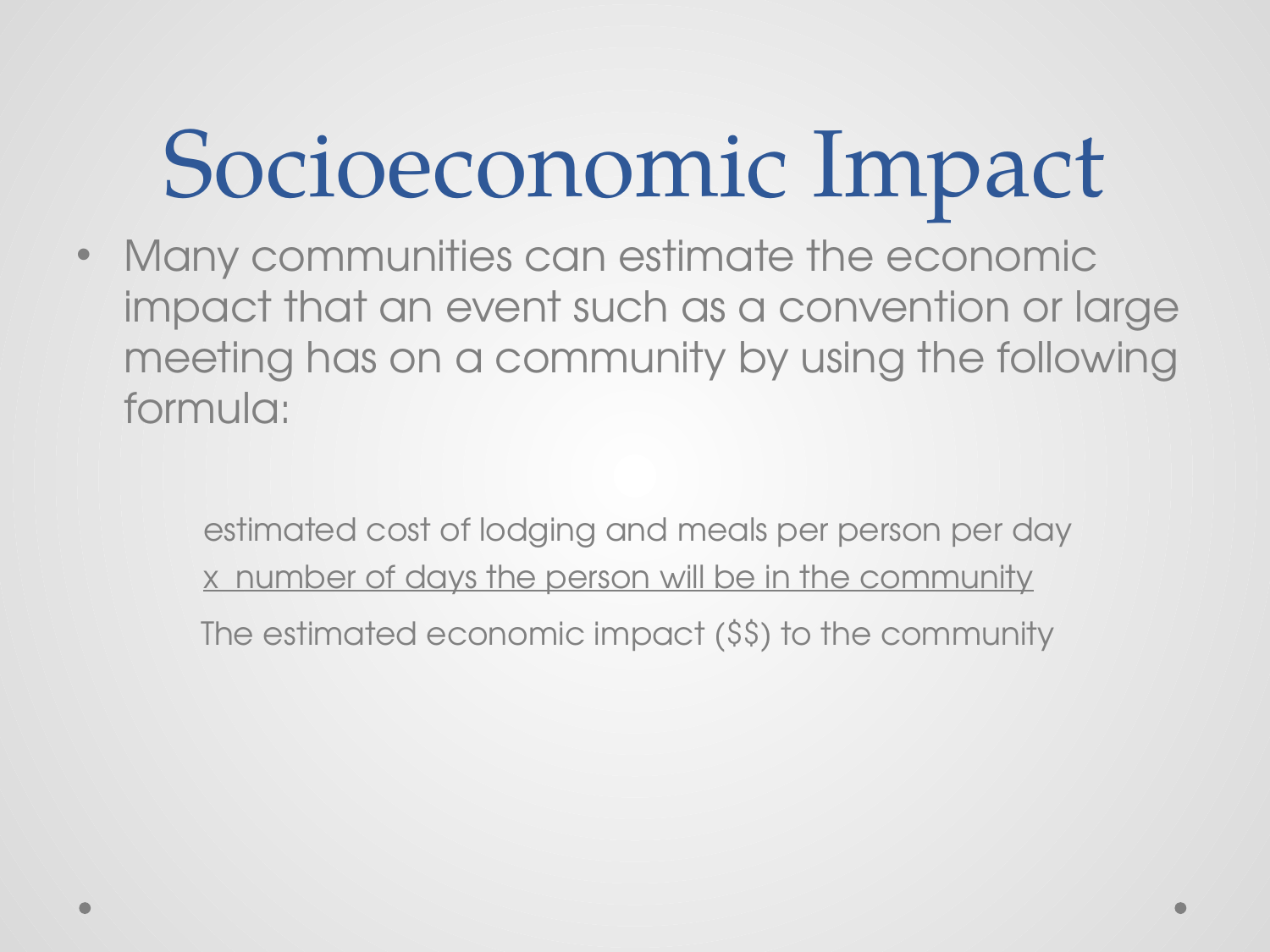

# Socioeconomic Impact
Many communities can estimate the economic impact that an event such as a convention or large meeting has on a community by using the following formula:

	estimated cost of lodging and meals per person per day
	x  number of days the person will be in the community
              The estimated economic impact ($$) to the community